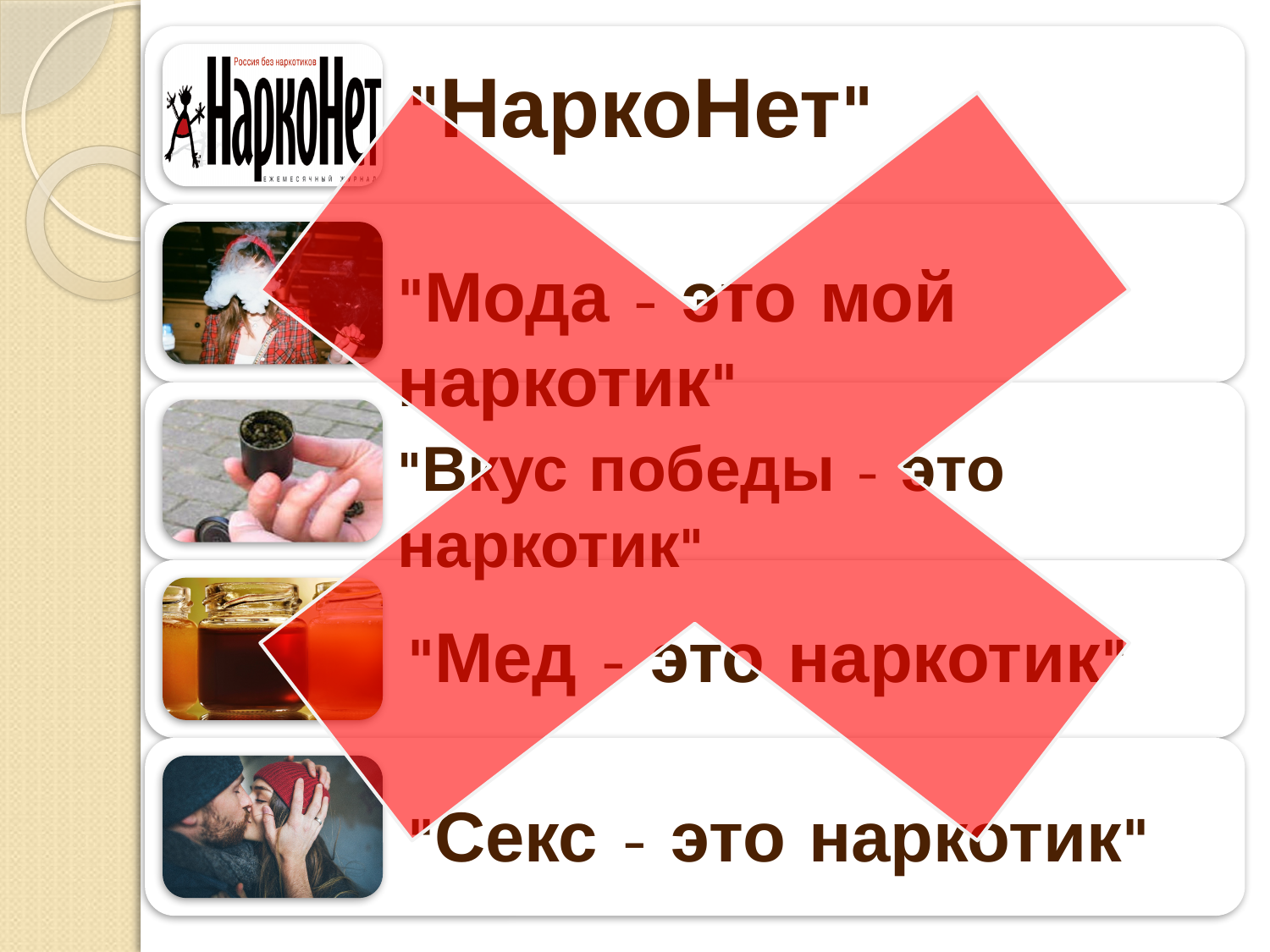

"НаркоНет"
"Мода - это мой наркотик"
"Вкус победы - это наркотик"
"Мед - это наркотик"
"Секс - это наркотик"